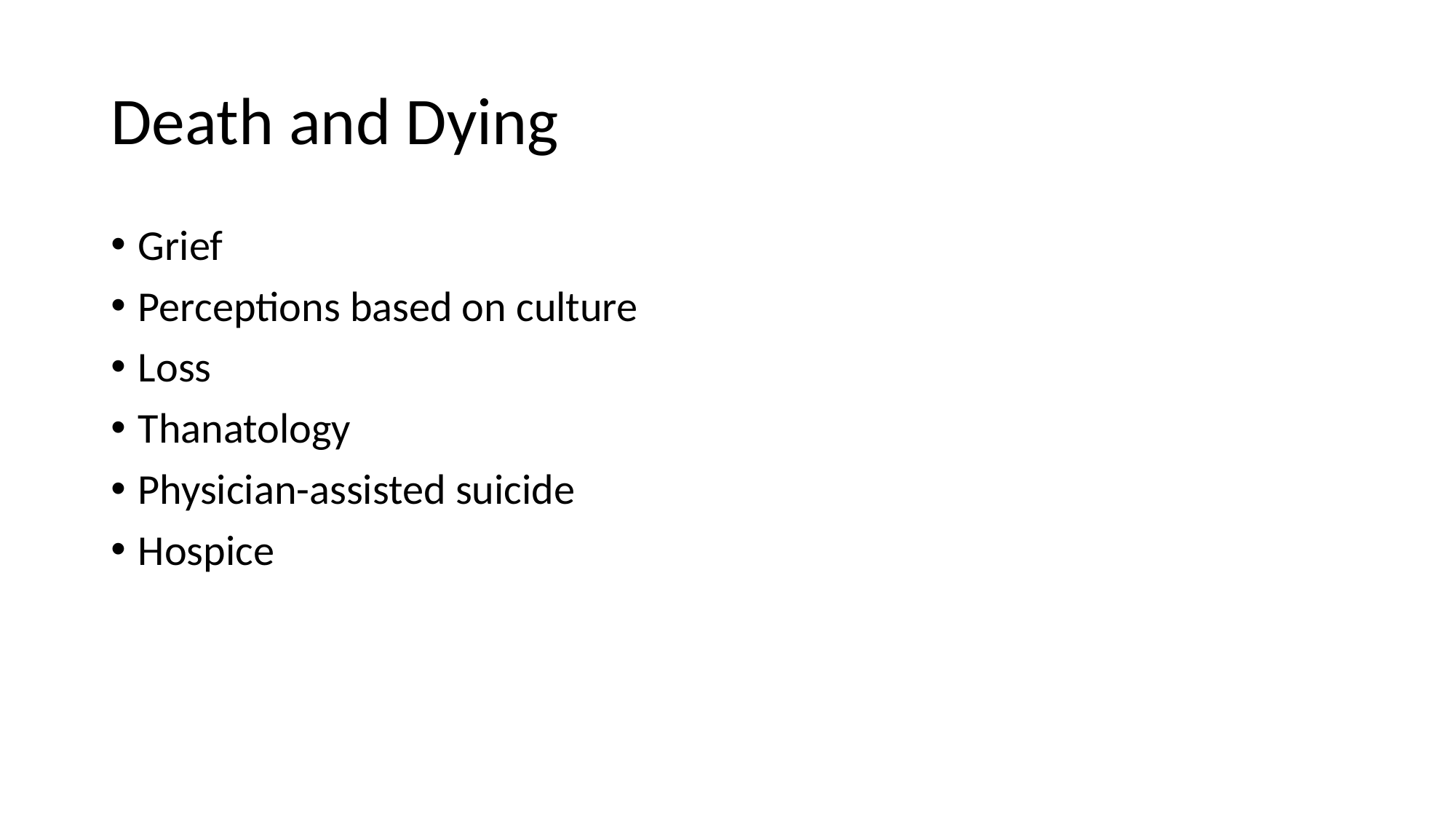

# Death and Dying
Grief
Perceptions based on culture
Loss
Thanatology
Physician-assisted suicide
Hospice